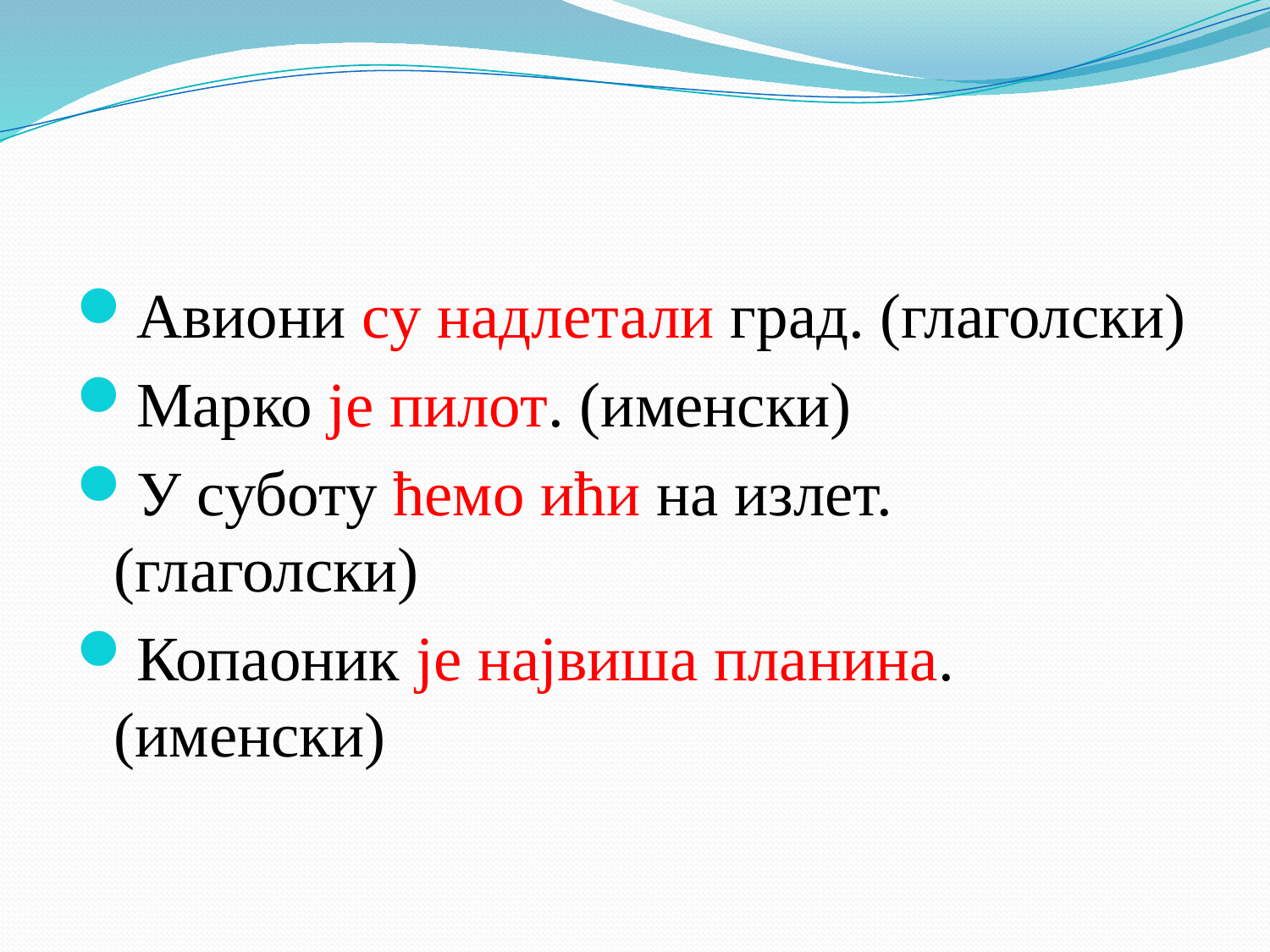

#
Авиони су надлетали град. (глаголски)
Марко је пилот. (именски)
У суботу ћемо ићи на излет. (глаголски)
Копаоник је највиша планина. (именски)